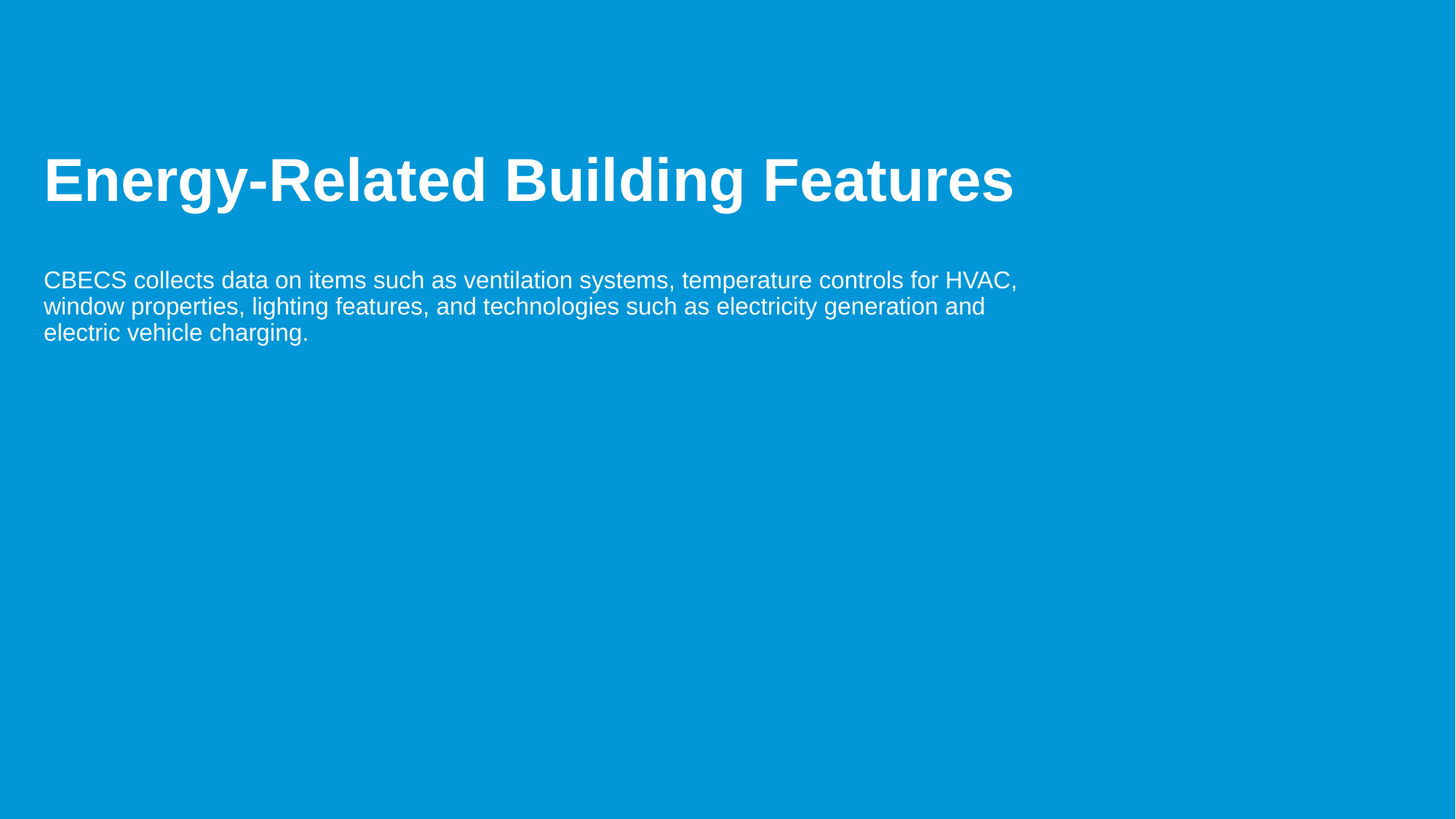

# Energy-Related Building Features
CBECS collects data on items such as ventilation systems, temperature controls for HVAC, window properties, lighting features, and technologies such as electricity generation and electric vehicle charging.